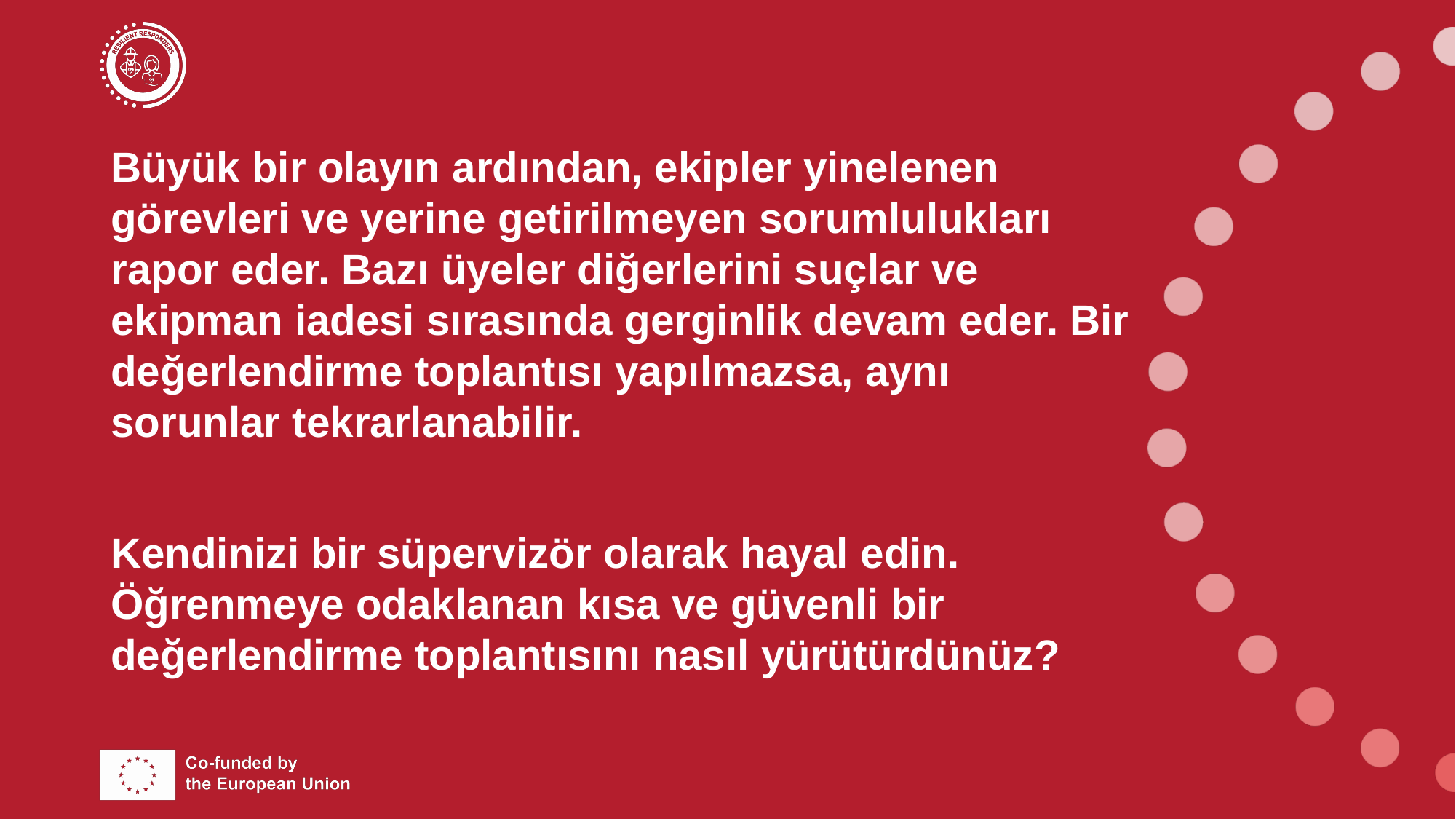

# Büyük bir olayın ardından, ekipler yinelenen görevleri ve yerine getirilmeyen sorumlulukları rapor eder. Bazı üyeler diğerlerini suçlar ve ekipman iadesi sırasında gerginlik devam eder. Bir değerlendirme toplantısı yapılmazsa, aynı sorunlar tekrarlanabilir. Kendinizi bir süpervizör olarak hayal edin. Öğrenmeye odaklanan kısa ve güvenli bir değerlendirme toplantısını nasıl yürütürdünüz?